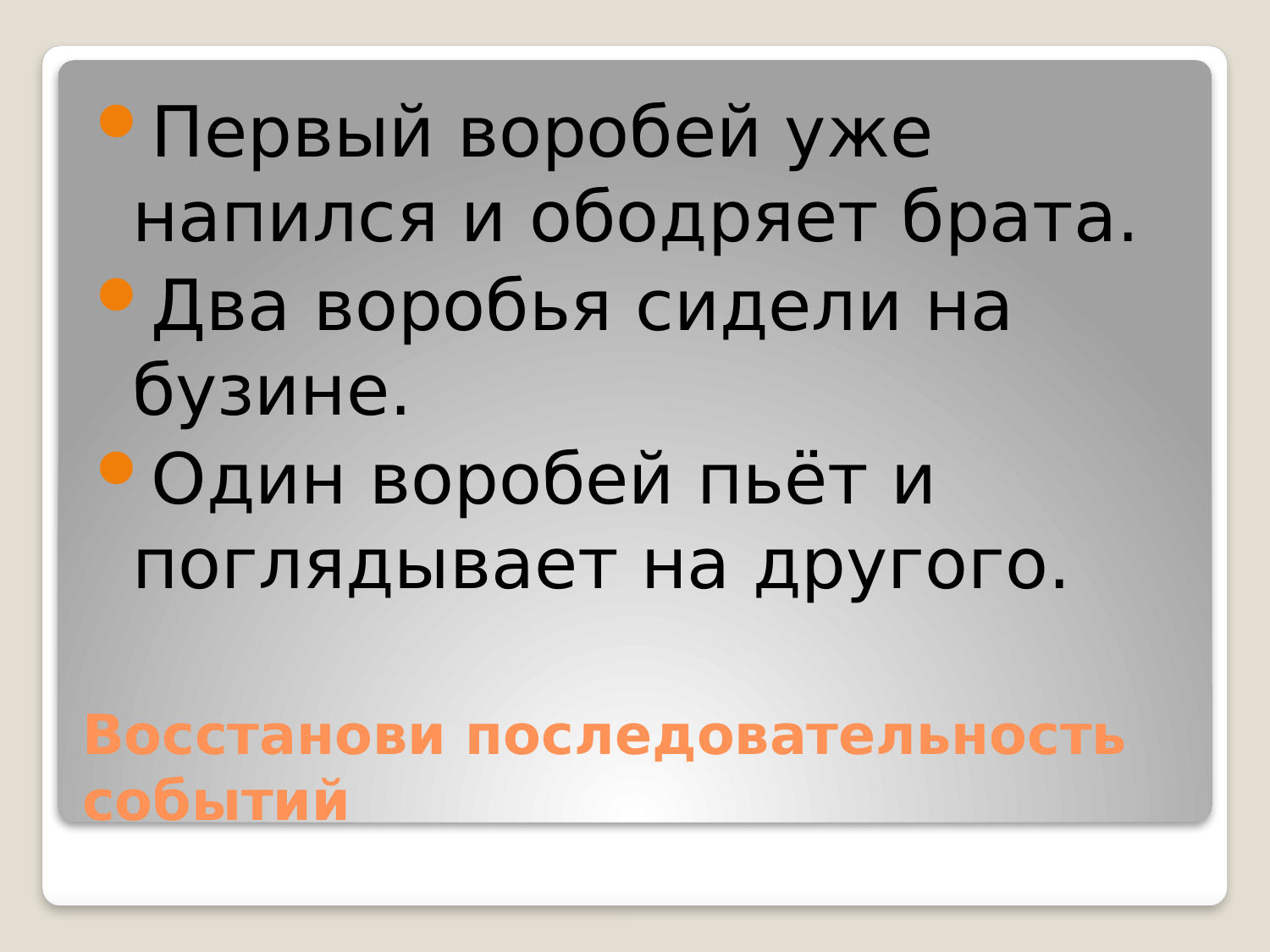

Первый воробей уже напился и ободряет брата.
Два воробья сидели на бузине.
Один воробей пьёт и поглядывает на другого.
# Восстанови последовательность событий